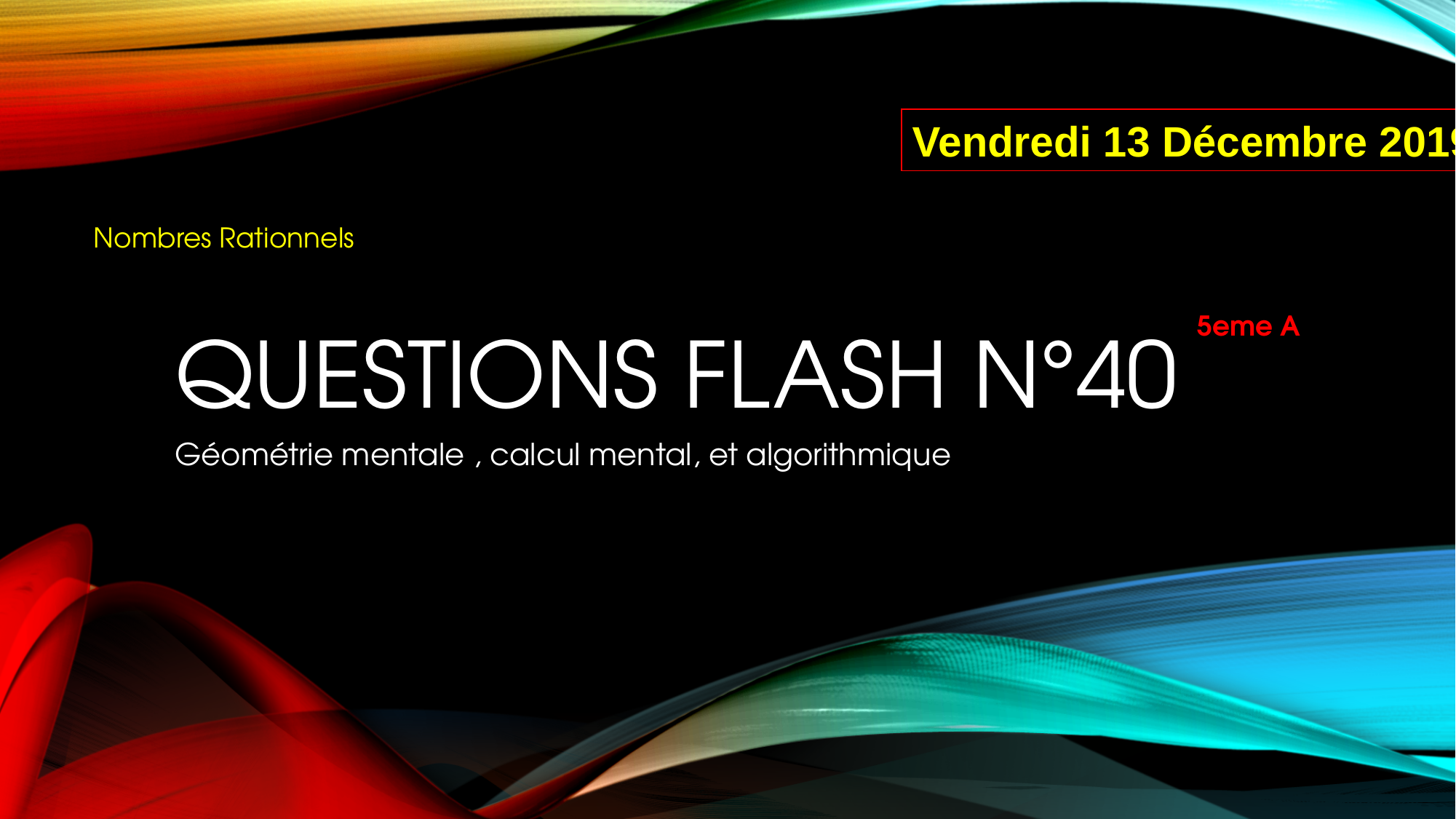

Vendredi 13 Décembre 2019
Nombres Rationnels
# Questions FLASH n°40
5eme A
Géométrie mentale , calcul mental, et algorithmique